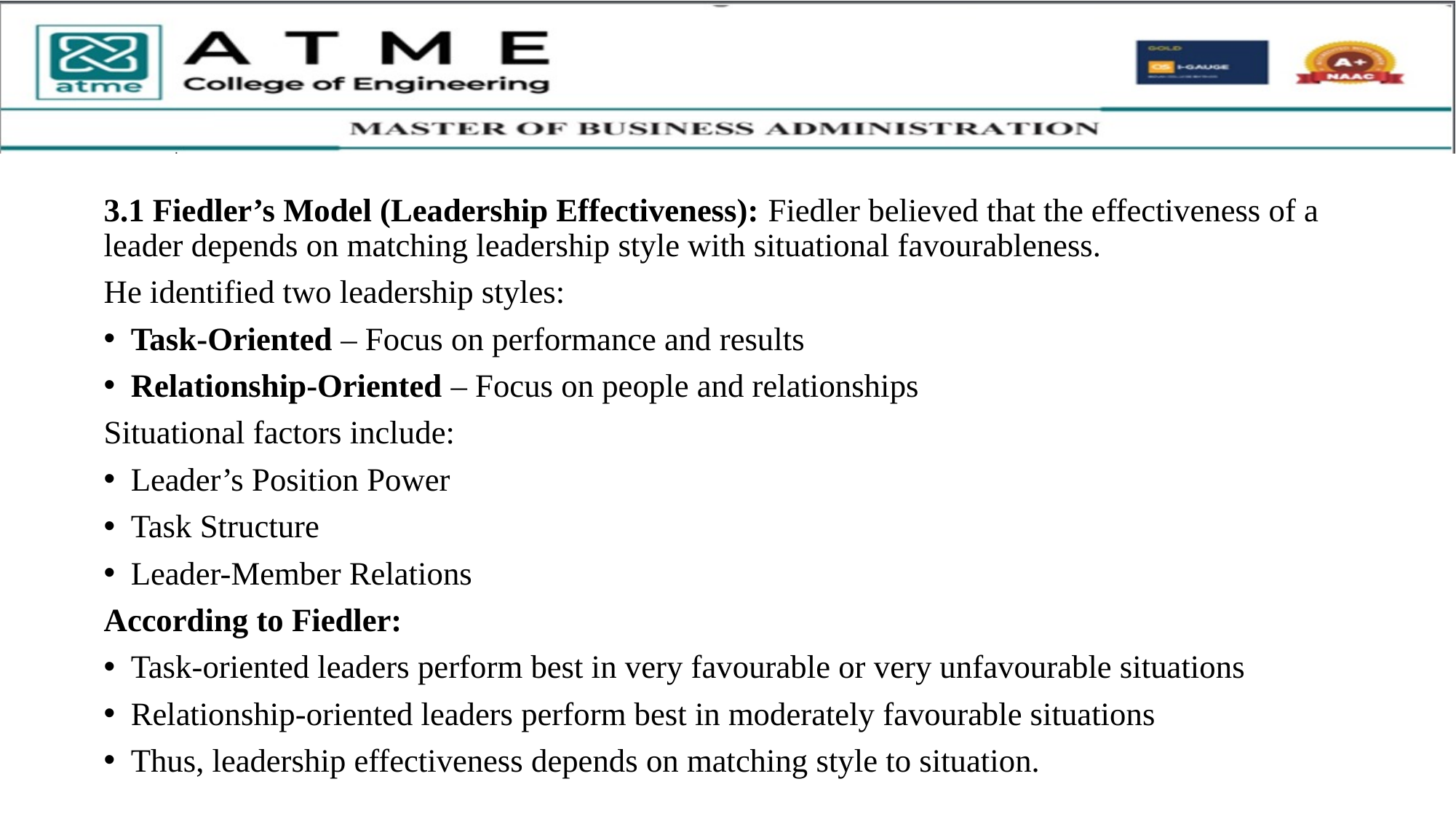

3.1 Fiedler’s Model (Leadership Effectiveness): Fiedler believed that the effectiveness of a leader depends on matching leadership style with situational favourableness.
He identified two leadership styles:
Task-Oriented – Focus on performance and results
Relationship-Oriented – Focus on people and relationships
Situational factors include:
Leader’s Position Power
Task Structure
Leader-Member Relations
According to Fiedler:
Task-oriented leaders perform best in very favourable or very unfavourable situations
Relationship-oriented leaders perform best in moderately favourable situations
Thus, leadership effectiveness depends on matching style to situation.